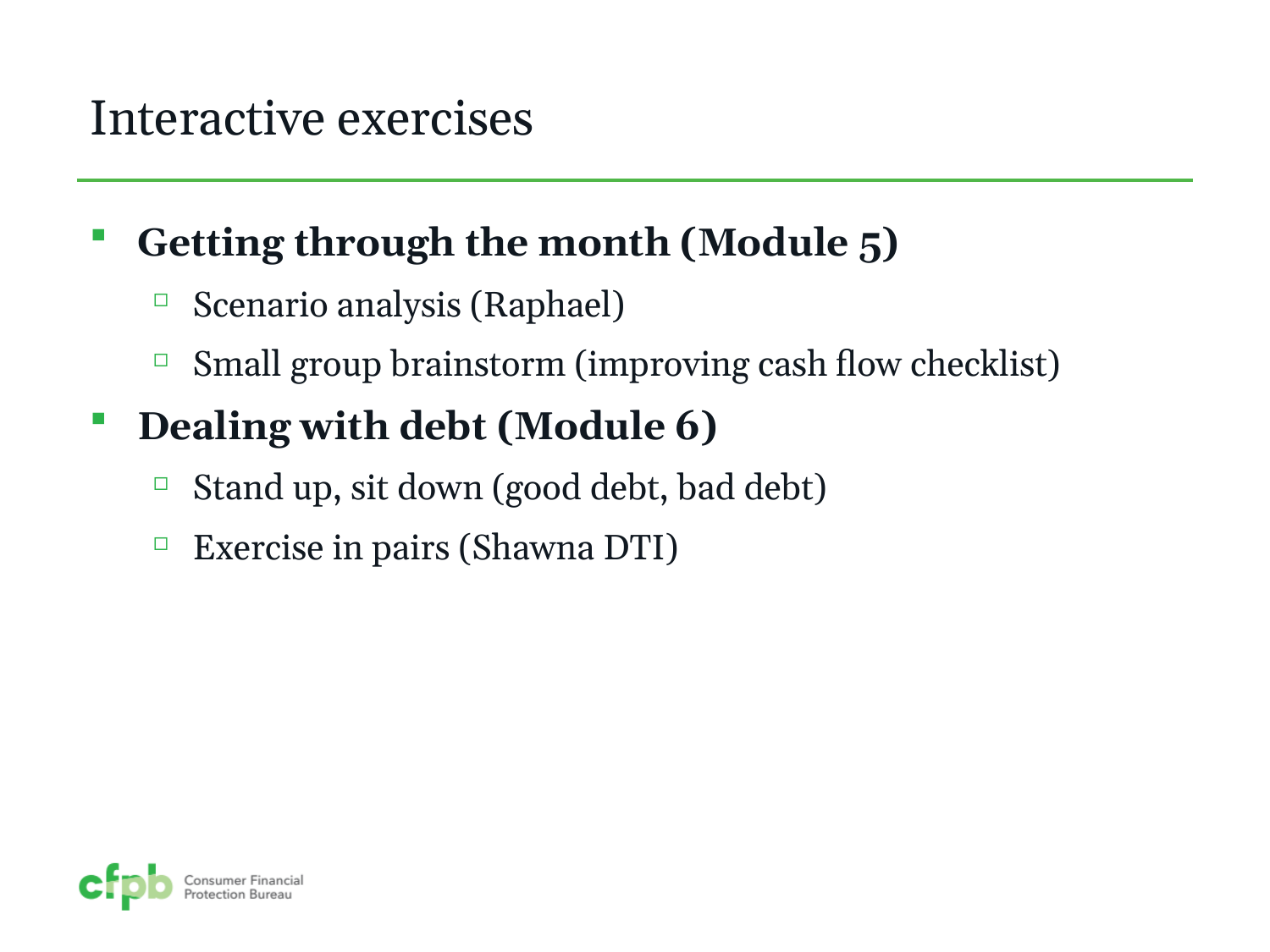

# Interactive exercises
Getting through the month (Module 5)
Scenario analysis (Raphael)
Small group brainstorm (improving cash flow checklist)
Dealing with debt (Module 6)
Stand up, sit down (good debt, bad debt)
Exercise in pairs (Shawna DTI)